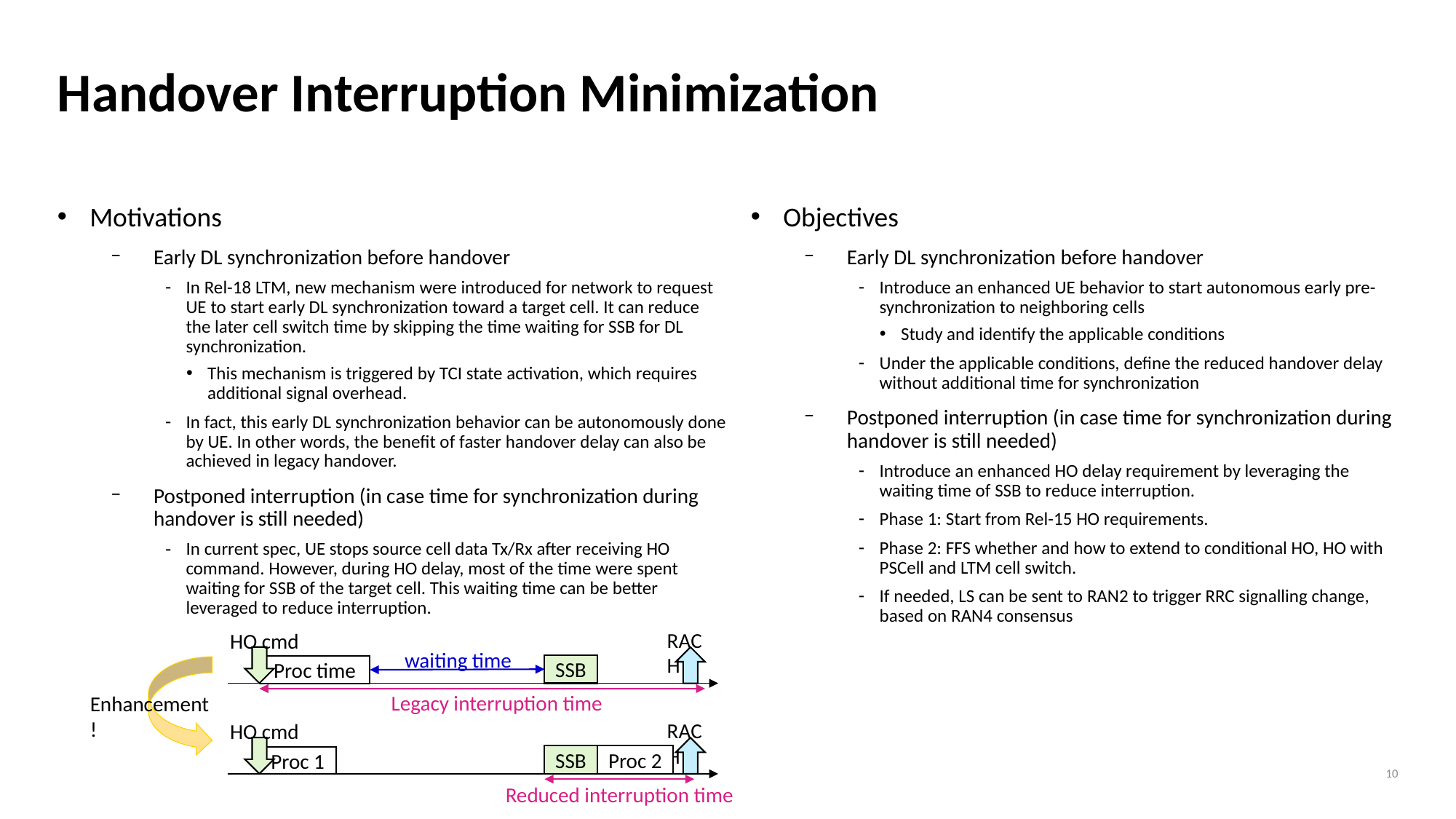

# Handover Interruption Minimization
Objectives
Early DL synchronization before handover
Introduce an enhanced UE behavior to start autonomous early pre-synchronization to neighboring cells
Study and identify the applicable conditions
Under the applicable conditions, define the reduced handover delay without additional time for synchronization
Postponed interruption (in case time for synchronization during handover is still needed)
Introduce an enhanced HO delay requirement by leveraging the waiting time of SSB to reduce interruption.
Phase 1: Start from Rel-15 HO requirements.
Phase 2: FFS whether and how to extend to conditional HO, HO with PSCell and LTM cell switch.
If needed, LS can be sent to RAN2 to trigger RRC signalling change, based on RAN4 consensus

Motivations
Early DL synchronization before handover
In Rel-18 LTM, new mechanism were introduced for network to request UE to start early DL synchronization toward a target cell. It can reduce the later cell switch time by skipping the time waiting for SSB for DL synchronization.
This mechanism is triggered by TCI state activation, which requires additional signal overhead.
In fact, this early DL synchronization behavior can be autonomously done by UE. In other words, the benefit of faster handover delay can also be achieved in legacy handover.
Postponed interruption (in case time for synchronization during handover is still needed)
In current spec, UE stops source cell data Tx/Rx after receiving HO command. However, during HO delay, most of the time were spent waiting for SSB of the target cell. This waiting time can be better leveraged to reduce interruption.

RACH
waiting time

SSB
Proc time
HO cmd

Legacy interruption time
Enhancement!
RACH

SSB
Proc 1
HO cmd
Proc 2
Reduced interruption time
10